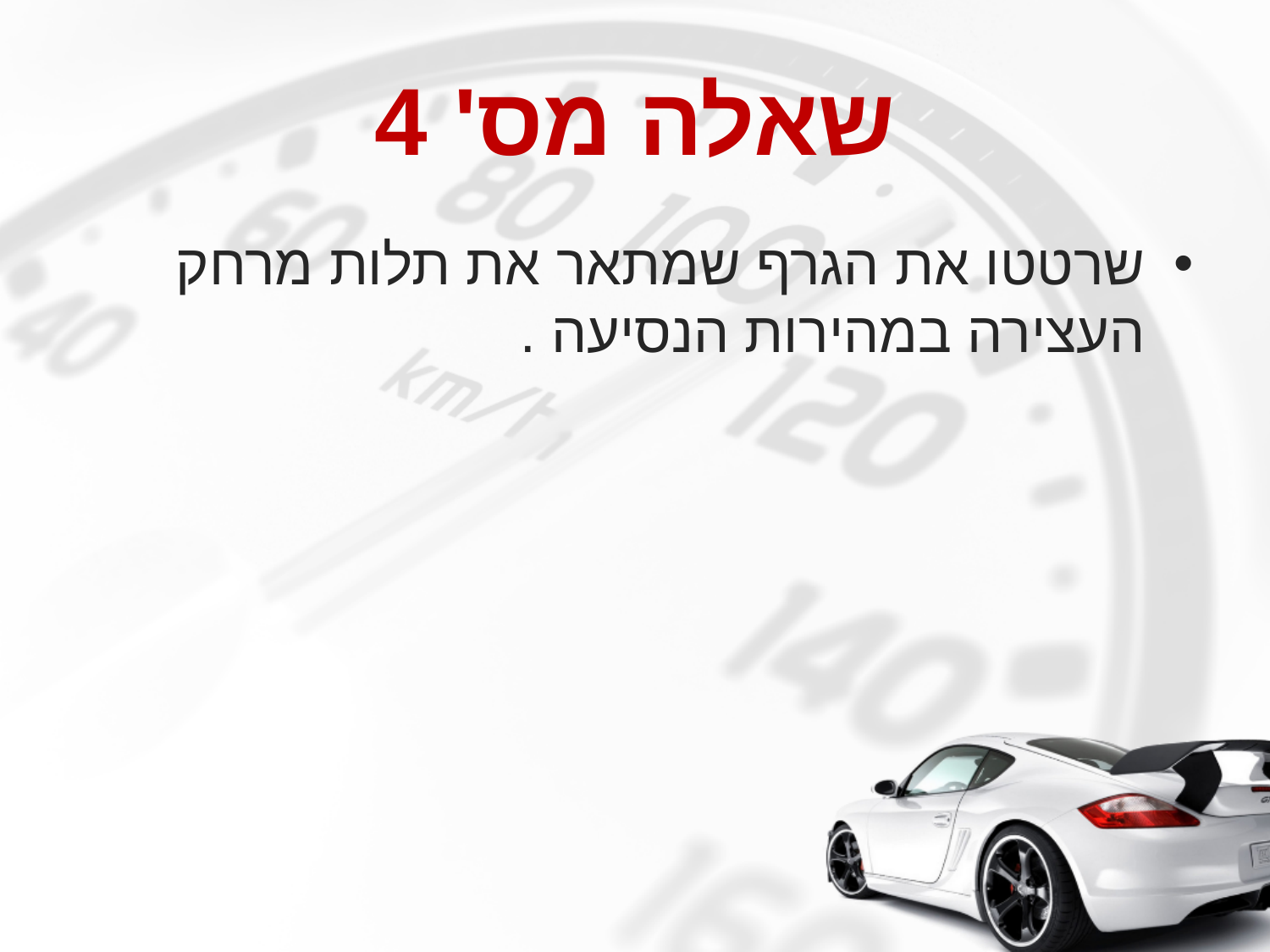

# שאלה מס' 4
שרטטו את הגרף שמתאר את תלות מרחק העצירה במהירות הנסיעה .